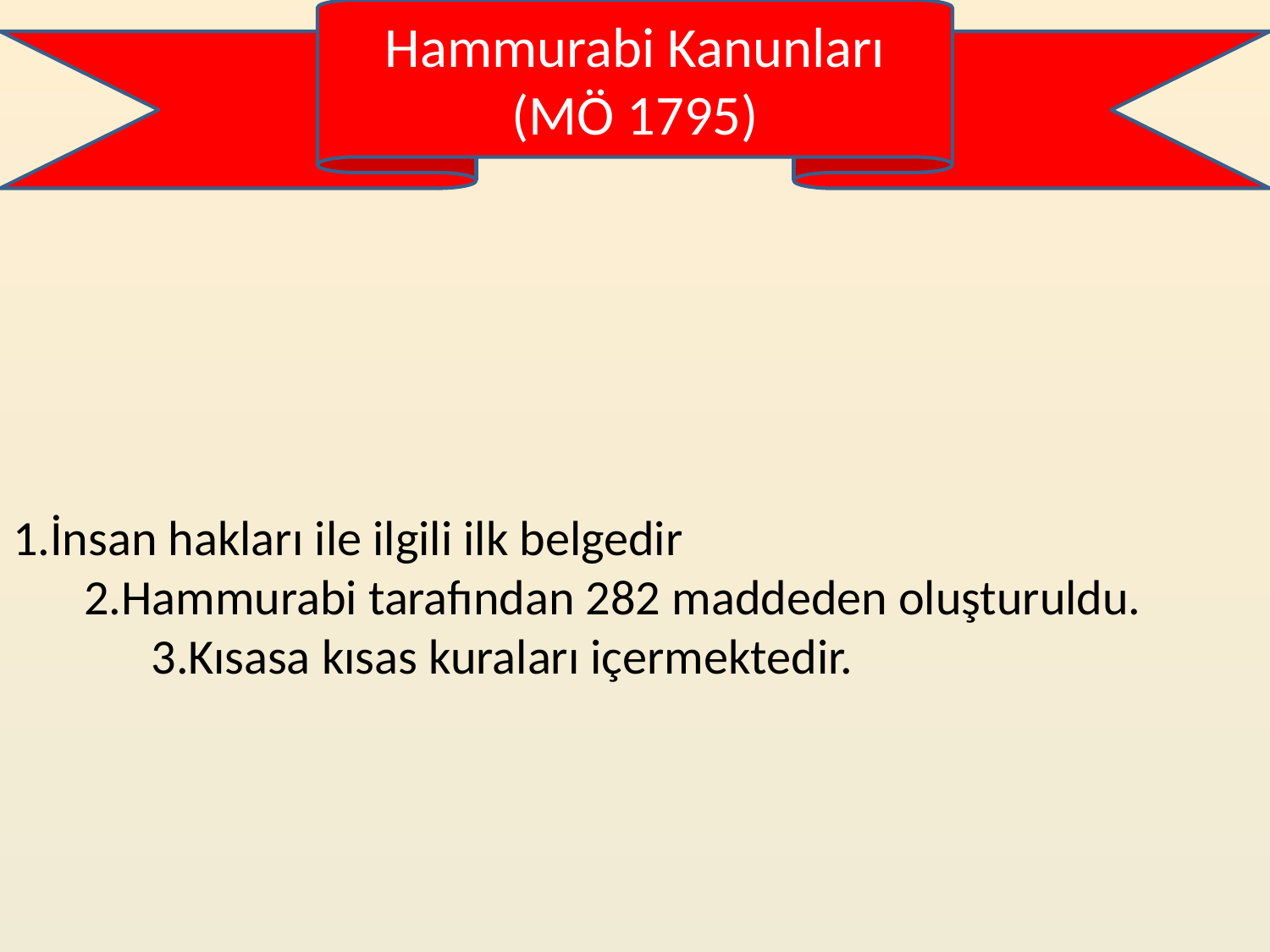

Hammurabi Kanunları (MÖ 1795)
# 1.İnsan hakları ile ilgili ilk belgedir 2.Hammurabi tarafından 282 maddeden oluşturuldu. 3.Kısasa kısas kuraları içermektedir.